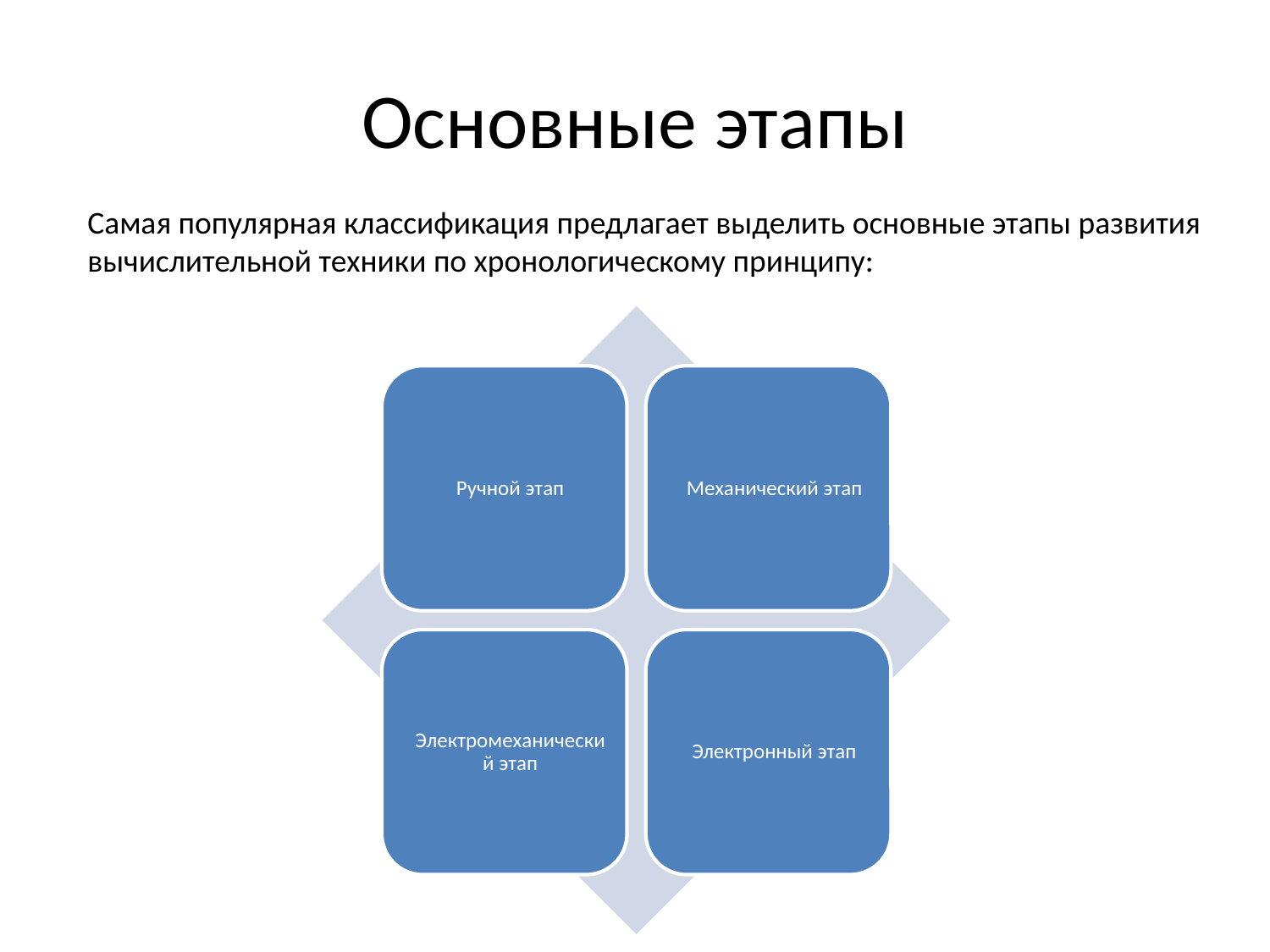

# Основные этапы
Самая популярная классификация предлагает выделить основные этапы развития вычислительной техники по хронологическому принципу:
Ручной этап
Механический этап
Электромеханический этап
Электронный этап